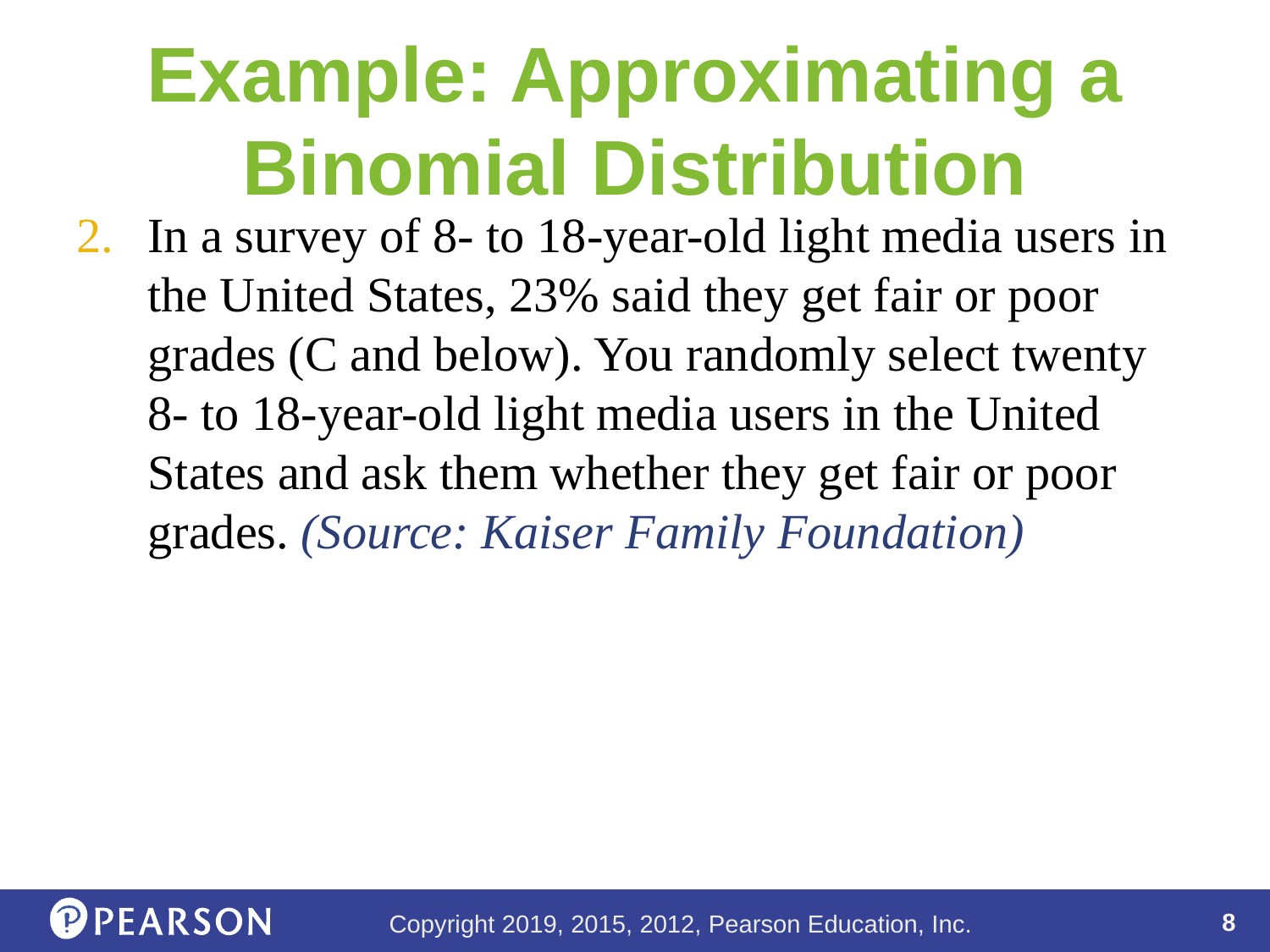

# Example: Approximating a Binomial Distribution
In a survey of 8- to 18-year-old light media users in the United States, 23% said they get fair or poor grades (C and below). You randomly select twenty 8- to 18-year-old light media users in the United States and ask them whether they get fair or poor grades. (Source: Kaiser Family Foundation)